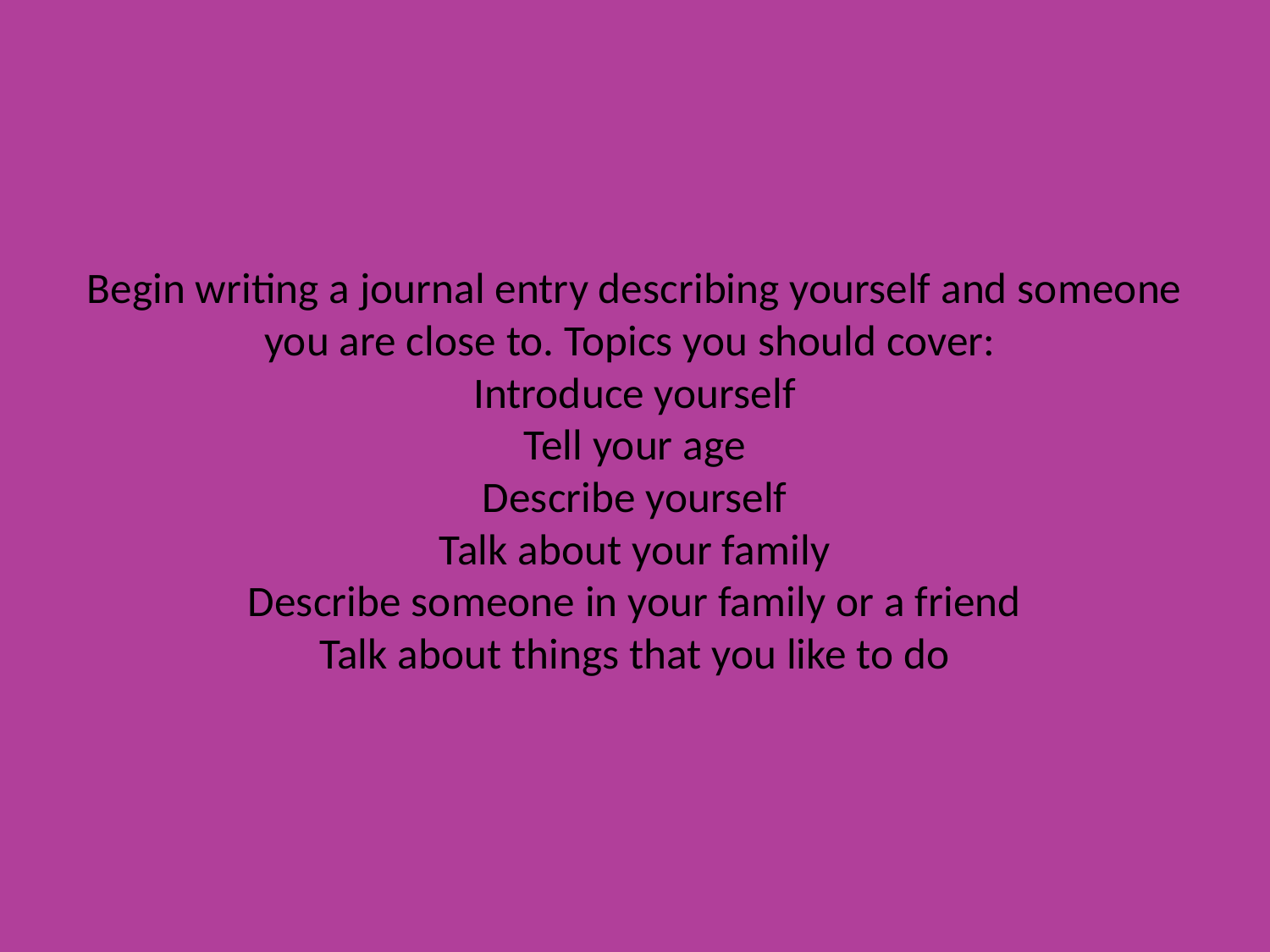

# Begin writing a journal entry describing yourself and someone you are close to. Topics you should cover: Introduce yourself Tell your age Describe yourself Talk about your family Describe someone in your family or a friend Talk about things that you like to do